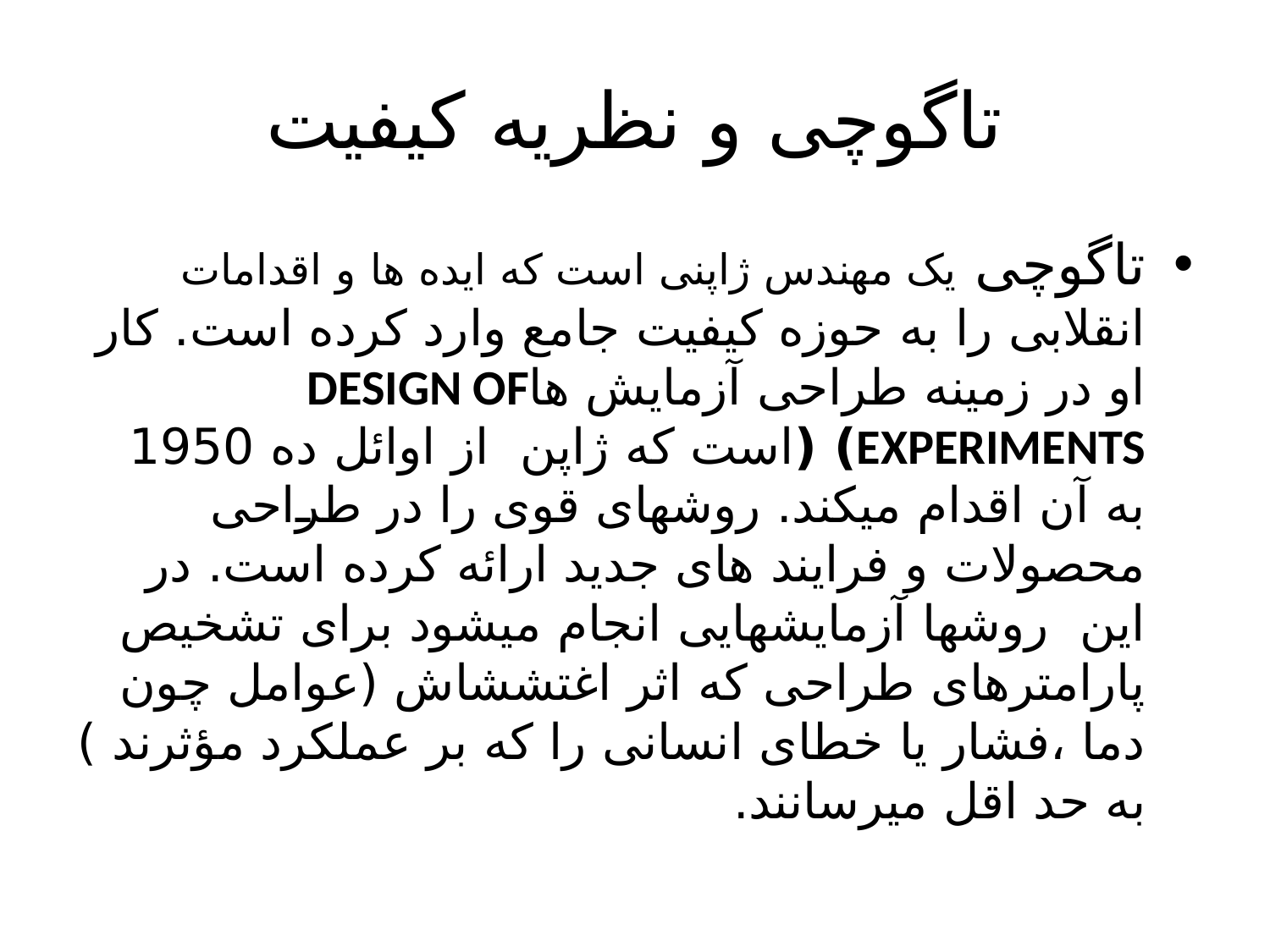

# تاگوچی و نظریه کیفیت
تاگوچی یک مهندس ژاپنی است که ایده ها و اقدامات انقلابی را به حوزه کیفیت جامع وارد کرده است. کار او در زمینه طراحی آزمایش هاDESIGN OF EXPERIMENTS) (است که ژاپن  از اوائل ده 1950 به آن اقدام میکند. روشهای قوی را در طراحی محصولات و فرایند های جدید ارائه کرده است. در این  روشها آزمایشهایی انجام میشود برای تشخیص پارامترهای طراحی که اثر اغتششاش (عوامل چون دما ،فشار یا خطای انسانی را که بر عملکرد مؤثرند ) به حد اقل میرسانند.